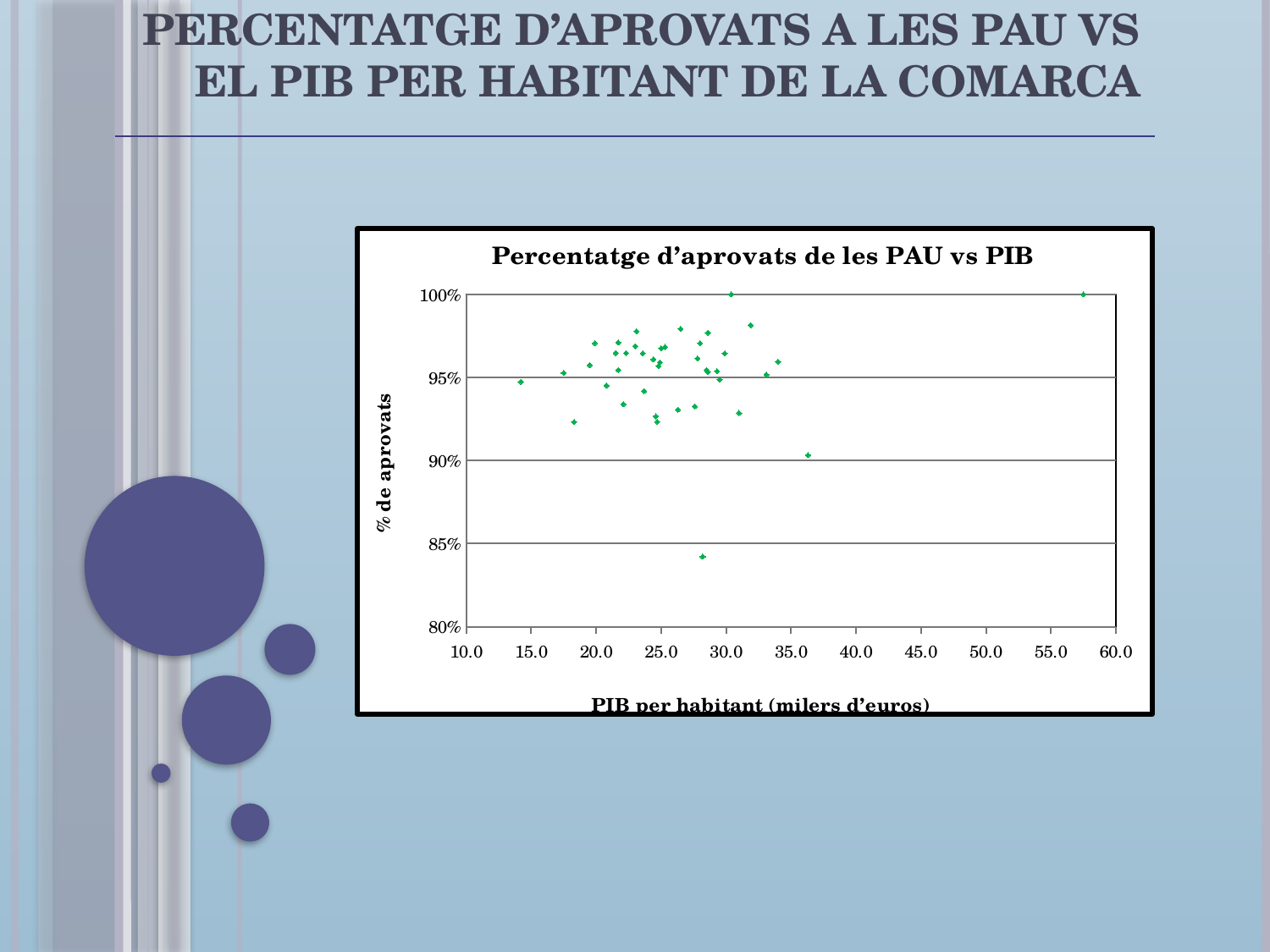

Percentatge d’aprovats a les PAU vs el PIB per habitant de la comarca

Coeficient de Pearson: 0,1552

### Chart: Percentatge d’aprovats de les PAU vs PIB

| Category |  |
|---|---|